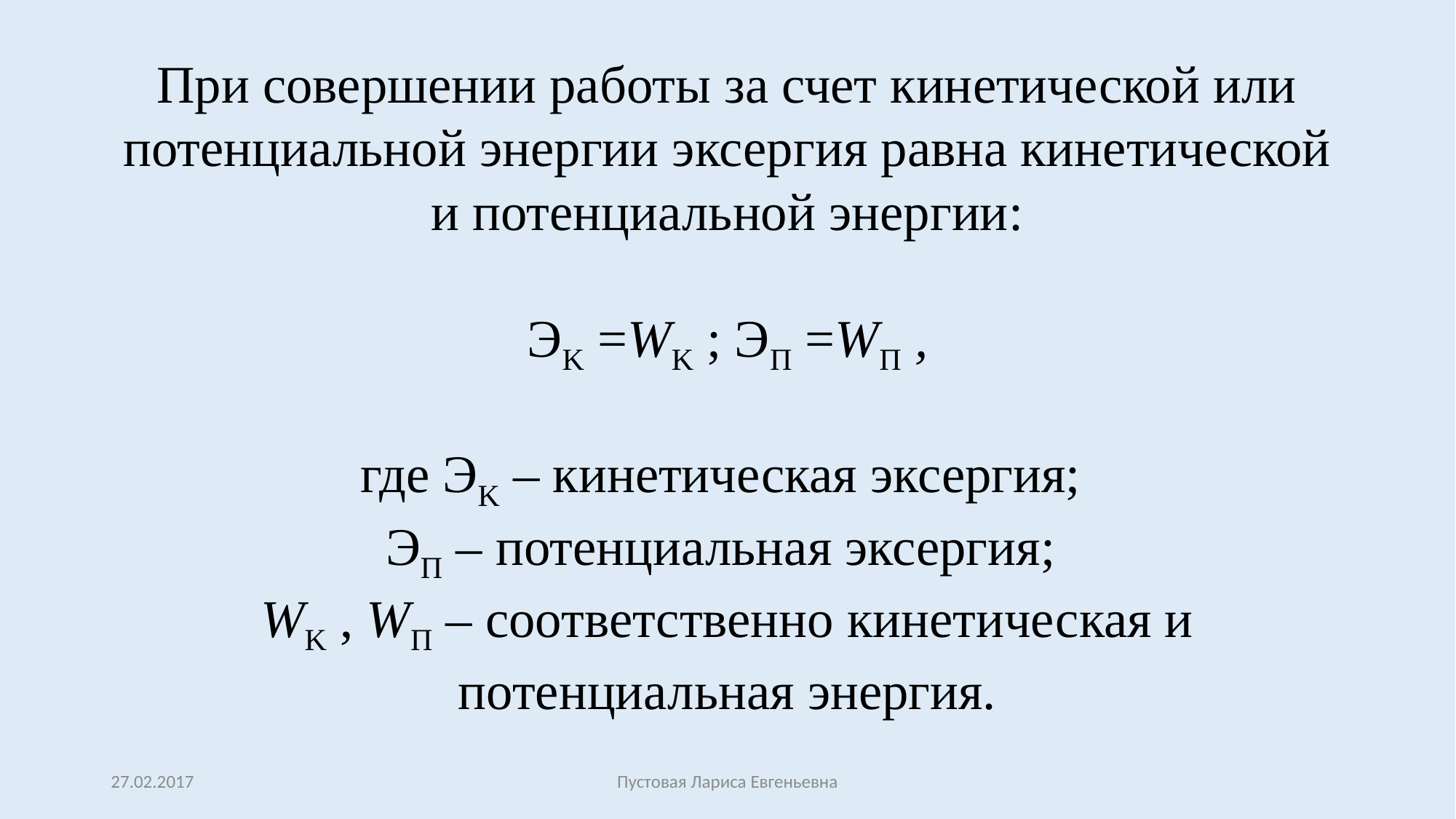

# При совершении работы за счет кинетической или потенциальной энергии эксергия равна кинетической и потенциальной энергии:   ЭK =WK ; ЭП =WП ,   где ЭK – кинетическая эксергия; ЭП – потенциальная эксергия; WK , WП – соответственно кинетическая и потенциальная энергия.
27.02.2017
Пустовая Лариса Евгеньевна